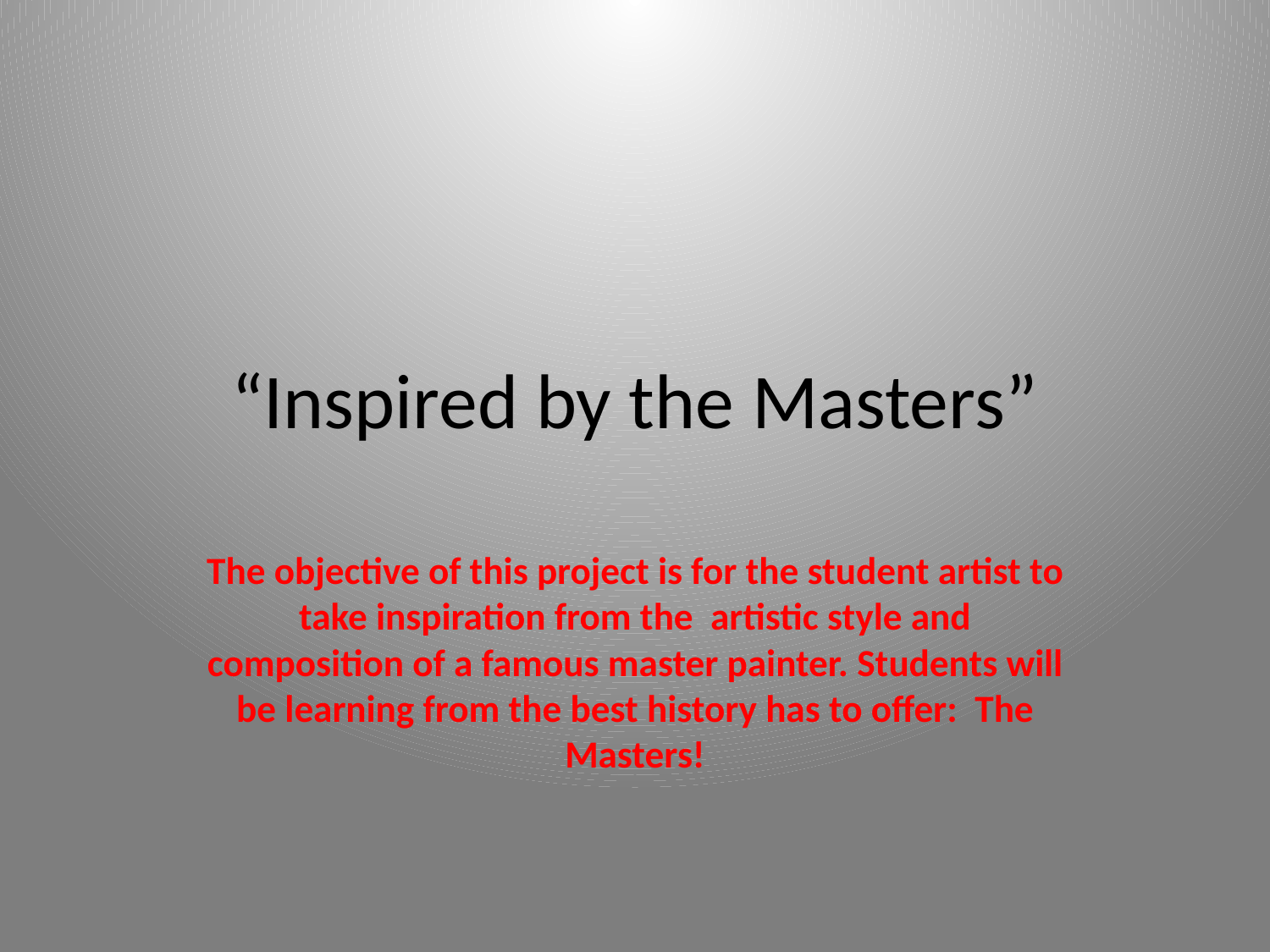

# “Inspired by the Masters”
The objective of this project is for the student artist to take inspiration from the  artistic style and composition of a famous master painter. Students will be learning from the best history has to offer:  The Masters!